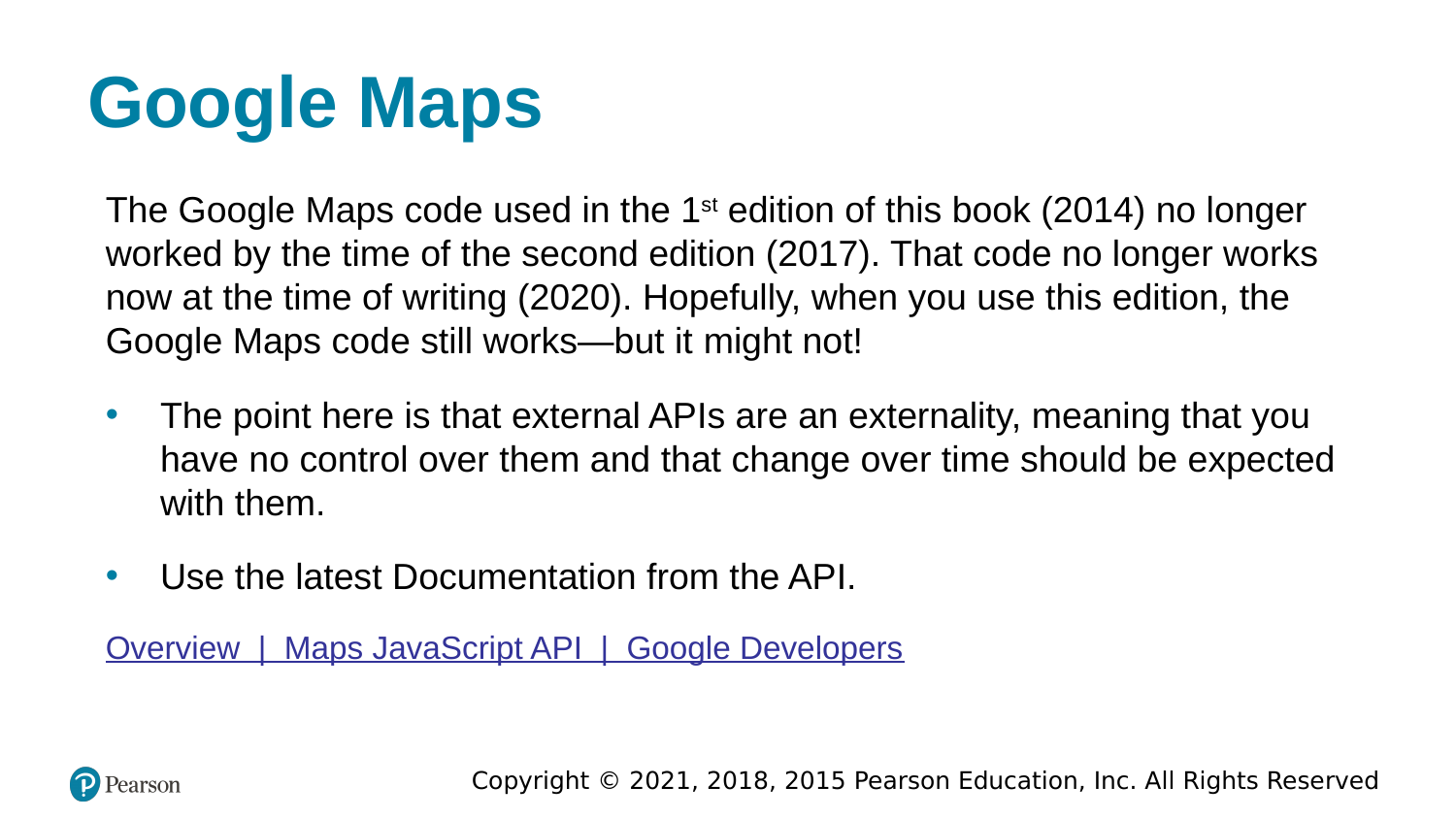

# Google Maps
The Google Maps code used in the 1st edition of this book (2014) no longer worked by the time of the second edition (2017). That code no longer works now at the time of writing (2020). Hopefully, when you use this edition, the Google Maps code still works—but it might not!
The point here is that external APIs are an externality, meaning that you have no control over them and that change over time should be expected with them.
Use the latest Documentation from the API.
Overview  |  Maps JavaScript API  |  Google Developers